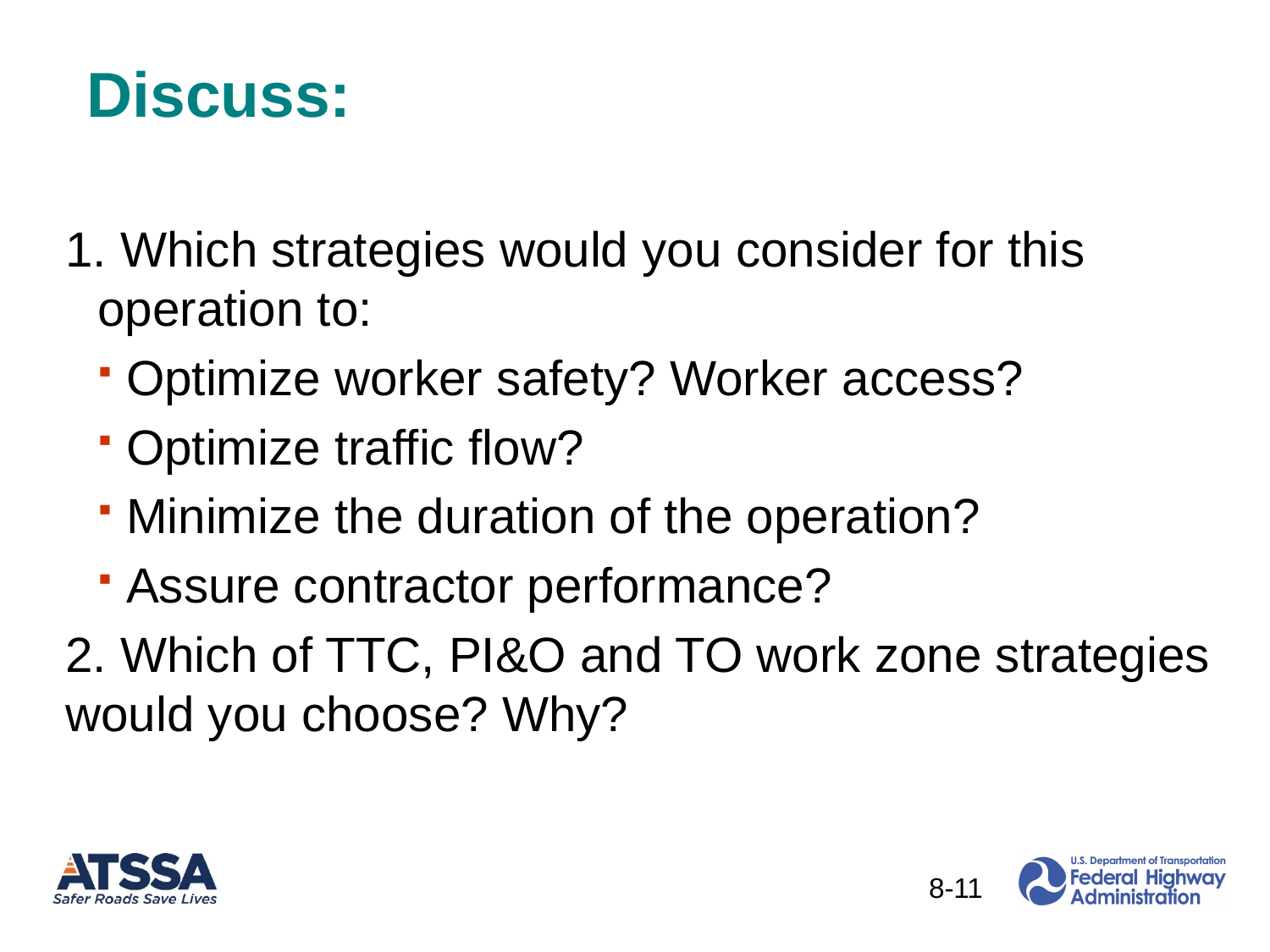

# Discuss:
1. Which strategies would you consider for this operation to:
 Optimize worker safety? Worker access?
 Optimize traffic flow?
 Minimize the duration of the operation?
 Assure contractor performance?
2. Which of TTC, PI&O and TO work zone strategies would you choose? Why?